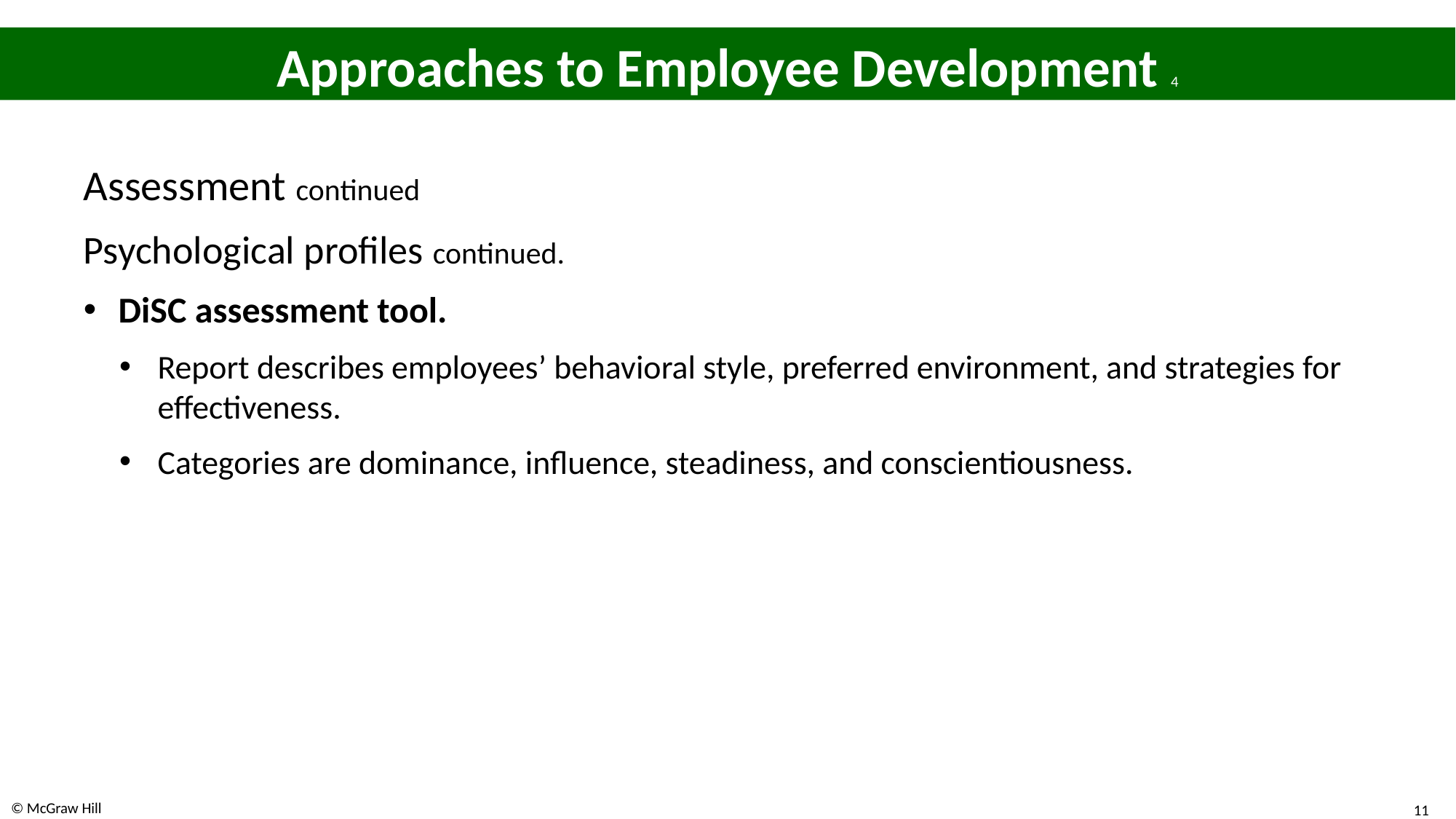

# Approaches to Employee Development 4
Assessment continued
Psychological profiles continued.
DiSC assessment tool.
Report describes employees’ behavioral style, preferred environment, and strategies for effectiveness.
Categories are dominance, influence, steadiness, and conscientiousness.